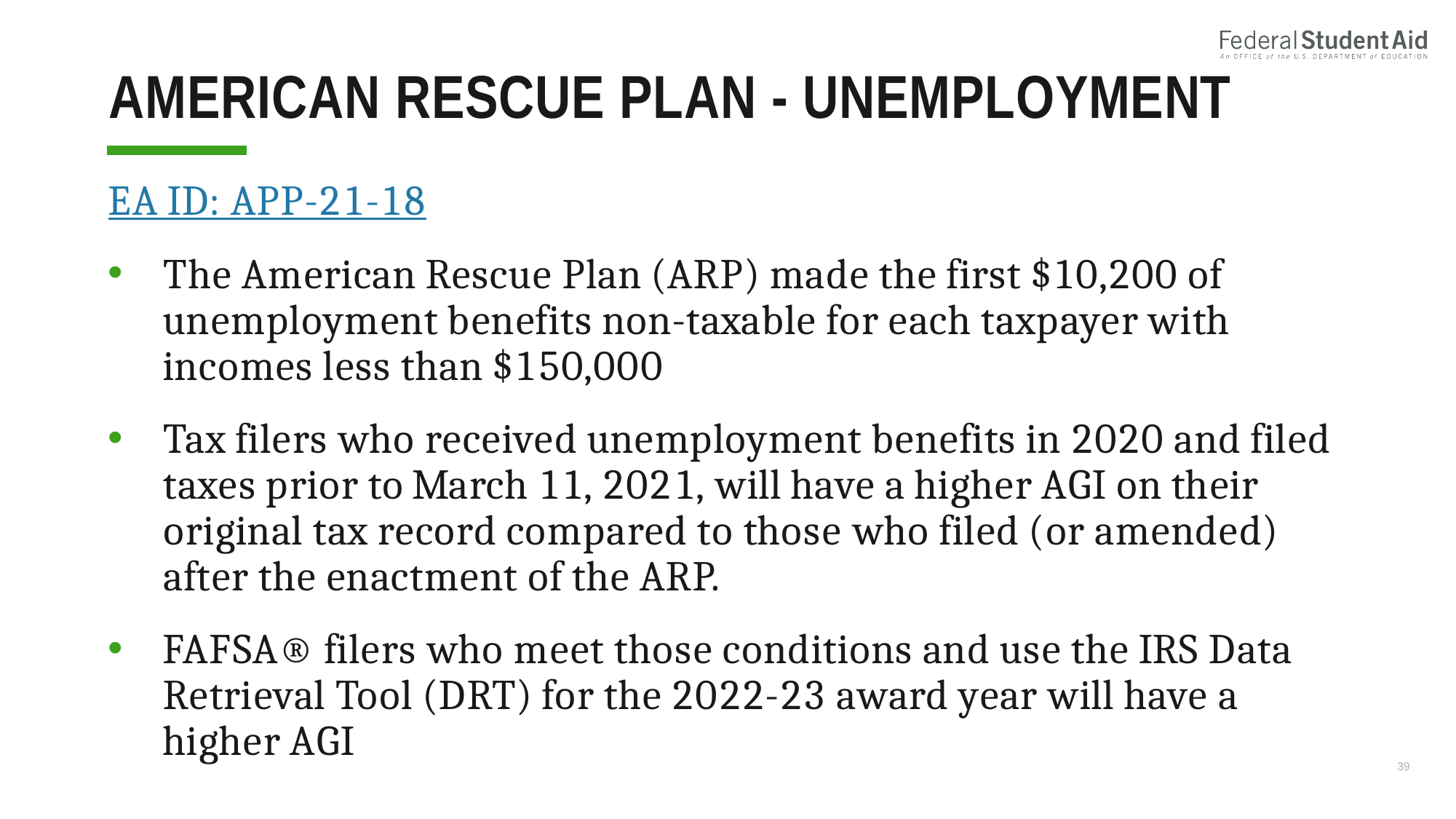

# American rescue plan - Unemployment
EA ID: APP-21-18
The American Rescue Plan (ARP) made the first $10,200 of unemployment benefits non-taxable for each taxpayer with incomes less than $150,000
Tax filers who received unemployment benefits in 2020 and filed taxes prior to March 11, 2021, will have a higher AGI on their original tax record compared to those who filed (or amended) after the enactment of the ARP.
FAFSA® filers who meet those conditions and use the IRS Data Retrieval Tool (DRT) for the 2022-23 award year will have a higher AGI

39